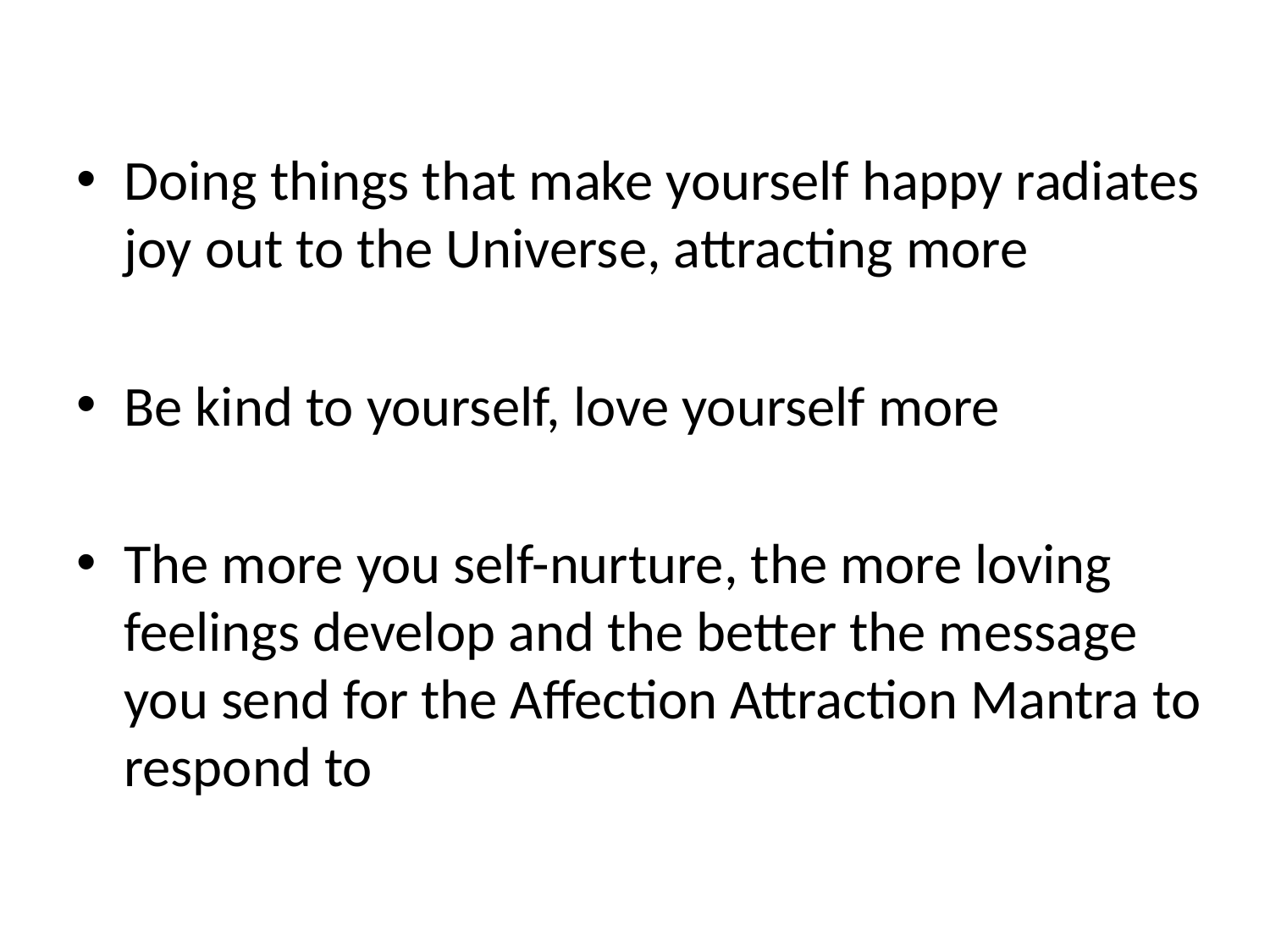

Doing things that make yourself happy radiates joy out to the Universe, attracting more

Be kind to yourself, love yourself more

The more you self-nurture, the more loving feelings develop and the better the message you send for the Affection Attraction Mantra to respond to